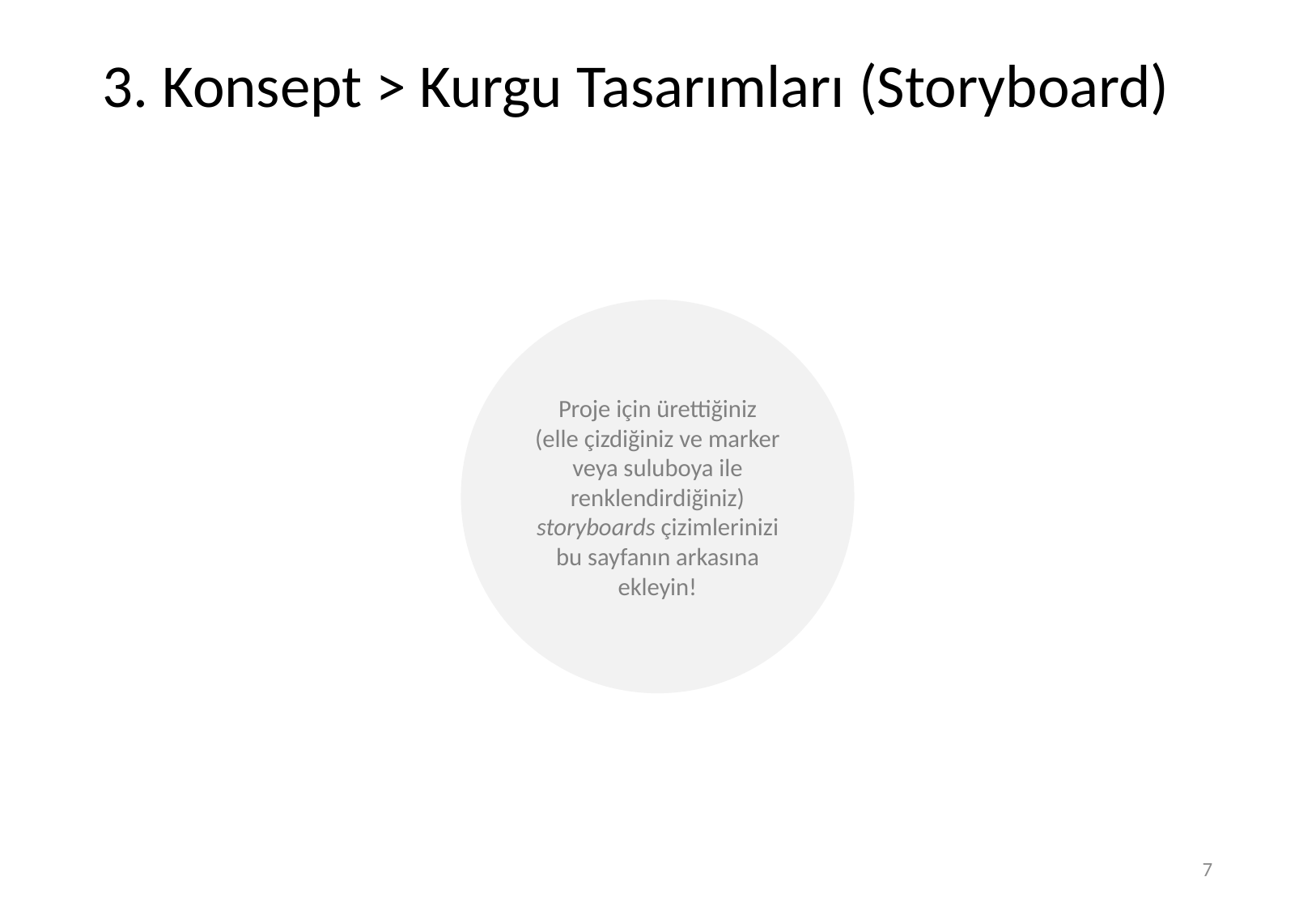

# 3. Konsept > Kurgu Tasarımları (Storyboard)
Proje için ürettiğiniz
(elle çizdiğiniz ve marker veya suluboya ile renklendirdiğiniz)
storyboards çizimlerinizi
bu sayfanın arkasına ekleyin!
7